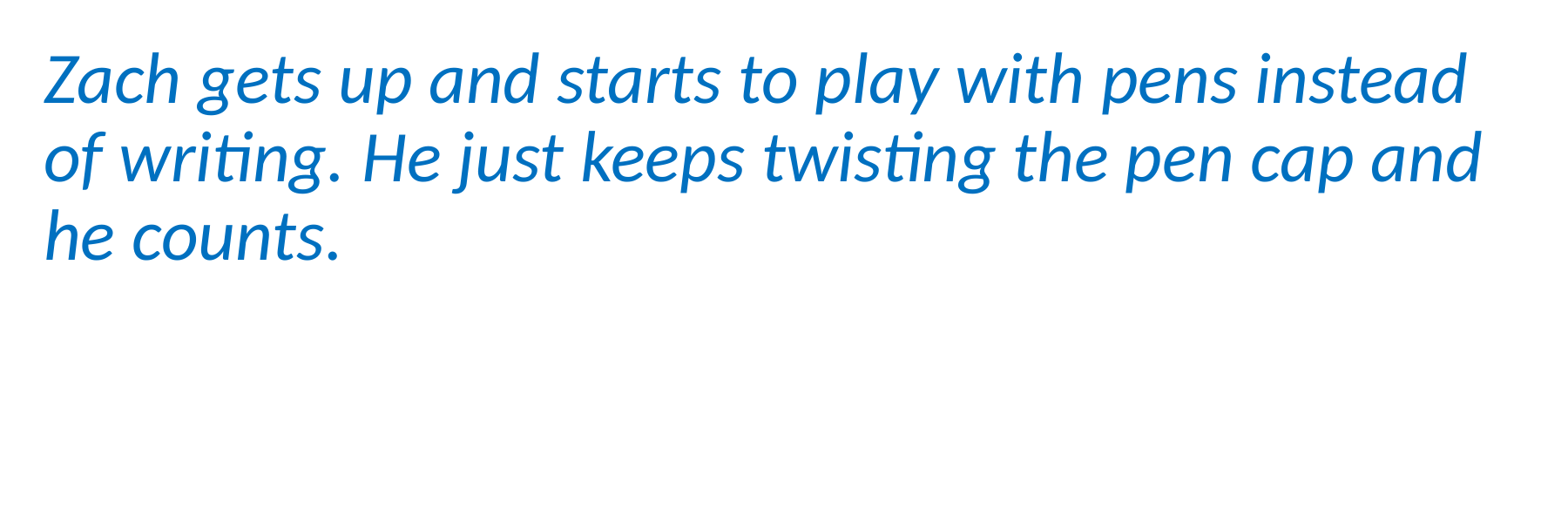

Zach gets up and starts to play with pens instead of writing. He just keeps twisting the pen cap and he counts.